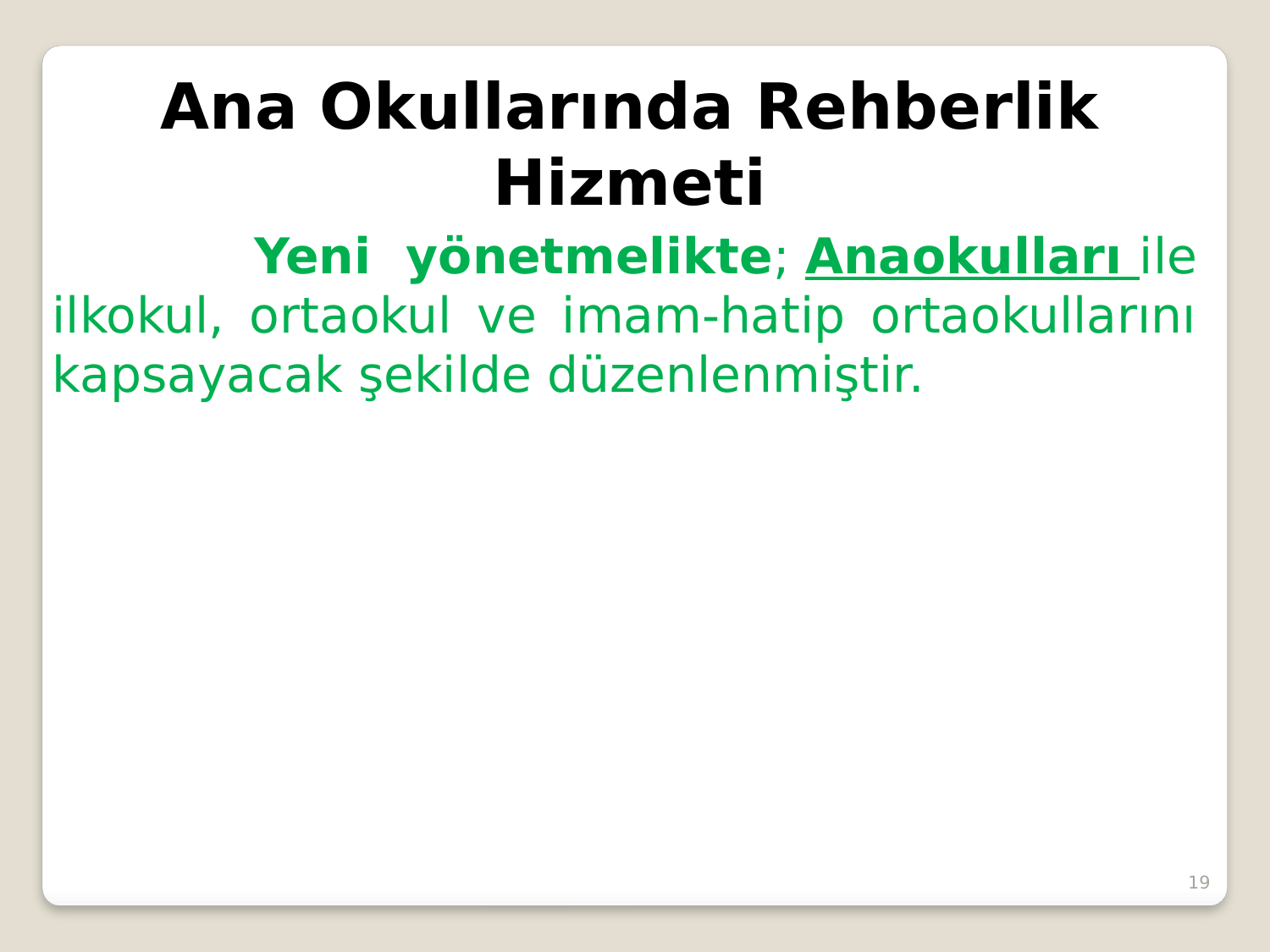

Ana Okullarında Rehberlik Hizmeti

      Yeni yönetmelikte; Anaokulları ile ilkokul, ortaokul ve imam-hatip ortaokullarını kapsayacak şekilde düzenlenmiştir.
19